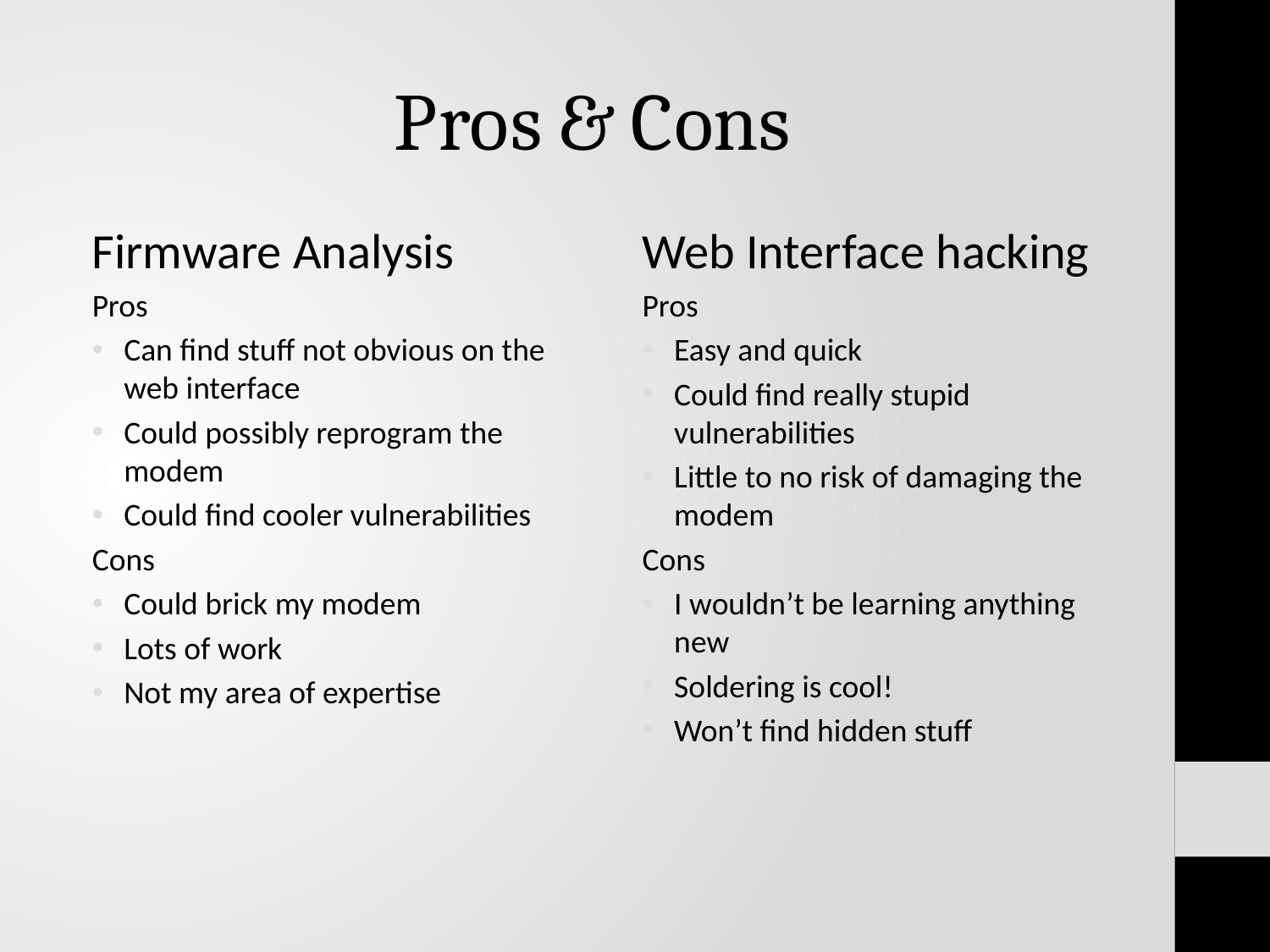

# Pros & Cons
Firmware Analysis
Pros
Can find stuff not obvious on the web interface
Could possibly reprogram the modem
Could find cooler vulnerabilities
Cons
Could brick my modem
Lots of work
Not my area of expertise
Web Interface hacking
Pros
Easy and quick
Could find really stupid vulnerabilities
Little to no risk of damaging the modem
Cons
I wouldn’t be learning anything new
Soldering is cool!
Won’t find hidden stuff